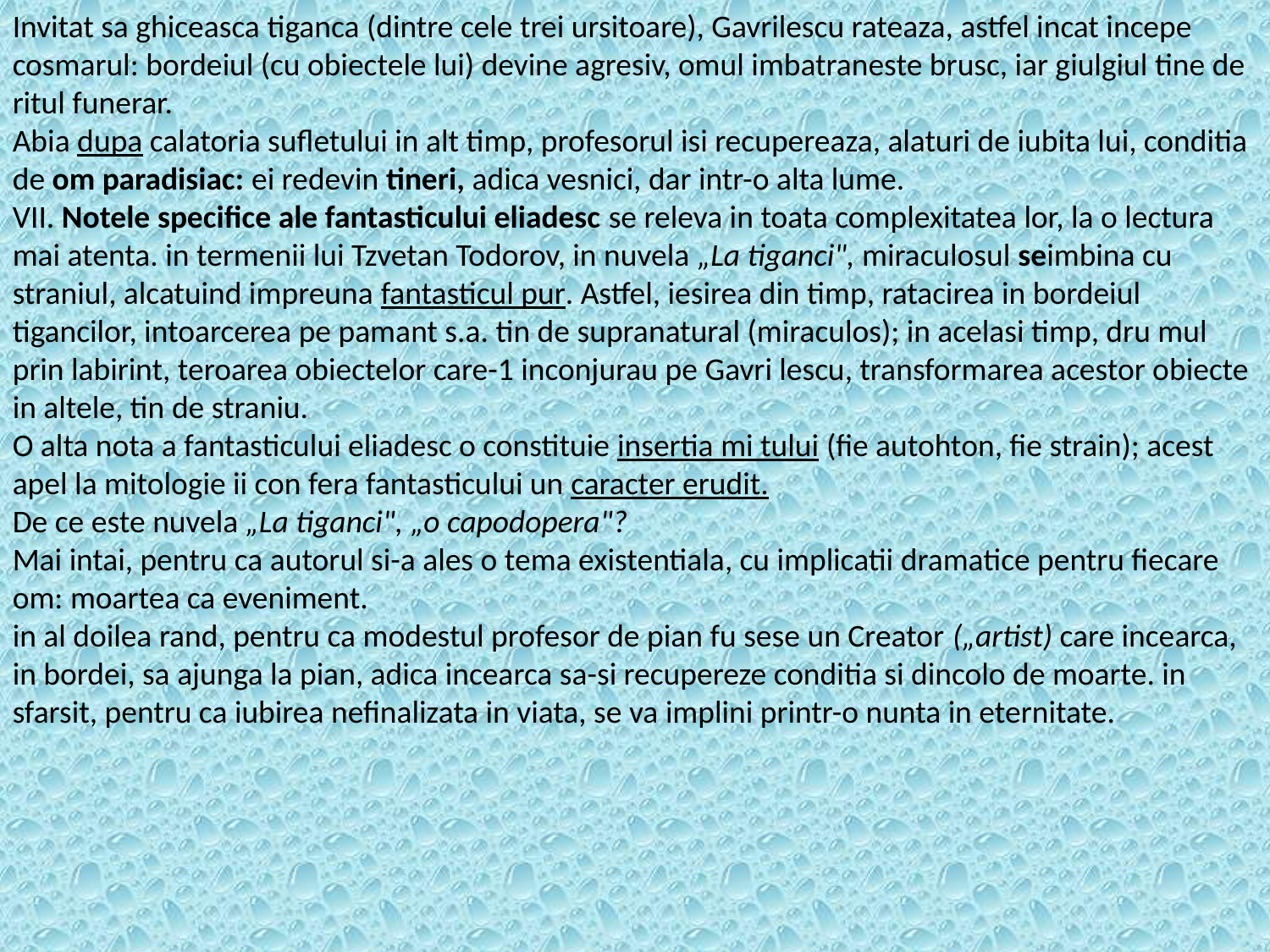

Invitat sa ghiceasca tiganca (dintre cele trei ursitoare), Gavrilescu rateaza, astfel incat incepe cosmarul: bordeiul (cu obiectele lui) devine agresiv, omul imbatraneste brusc, iar giulgiul tine de ritul funerar.
Abia dupa calatoria sufletului in alt timp, profesorul isi recupereaza, alaturi de iubita lui, conditia de om paradisiac: ei redevin tineri, adica vesnici, dar intr-o alta lume.
VII. Notele specifice ale fantasticului eliadesc se releva in toata complexitatea lor, la o lectura mai atenta. in termenii lui Tzvetan Todorov, in nuvela „La tiganci", miraculosul seimbina cu straniul, alcatuind impreuna fantasticul pur. Astfel, iesirea din timp, ratacirea in bordeiul tigancilor, intoarcerea pe pamant s.a. tin de supranatural (miraculos); in acelasi timp, dru mul prin labirint, teroarea obiectelor care-1 inconjurau pe Gavri lescu, transformarea acestor obiecte in altele, tin de straniu.
O alta nota a fantasticului eliadesc o constituie insertia mi tului (fie autohton, fie strain); acest apel la mitologie ii con fera fantasticului un caracter erudit.
De ce este nuvela „La tiganci", „o capodopera"?
Mai intai, pentru ca autorul si-a ales o tema existentiala, cu implicatii dramatice pentru fiecare om: moartea ca eveniment.
in al doilea rand, pentru ca modestul profesor de pian fu sese un Creator („artist) care incearca, in bordei, sa ajunga la pian, adica incearca sa-si recupereze conditia si dincolo de moarte. in sfarsit, pentru ca iubirea nefinalizata in viata, se va implini printr-o nunta in eternitate.